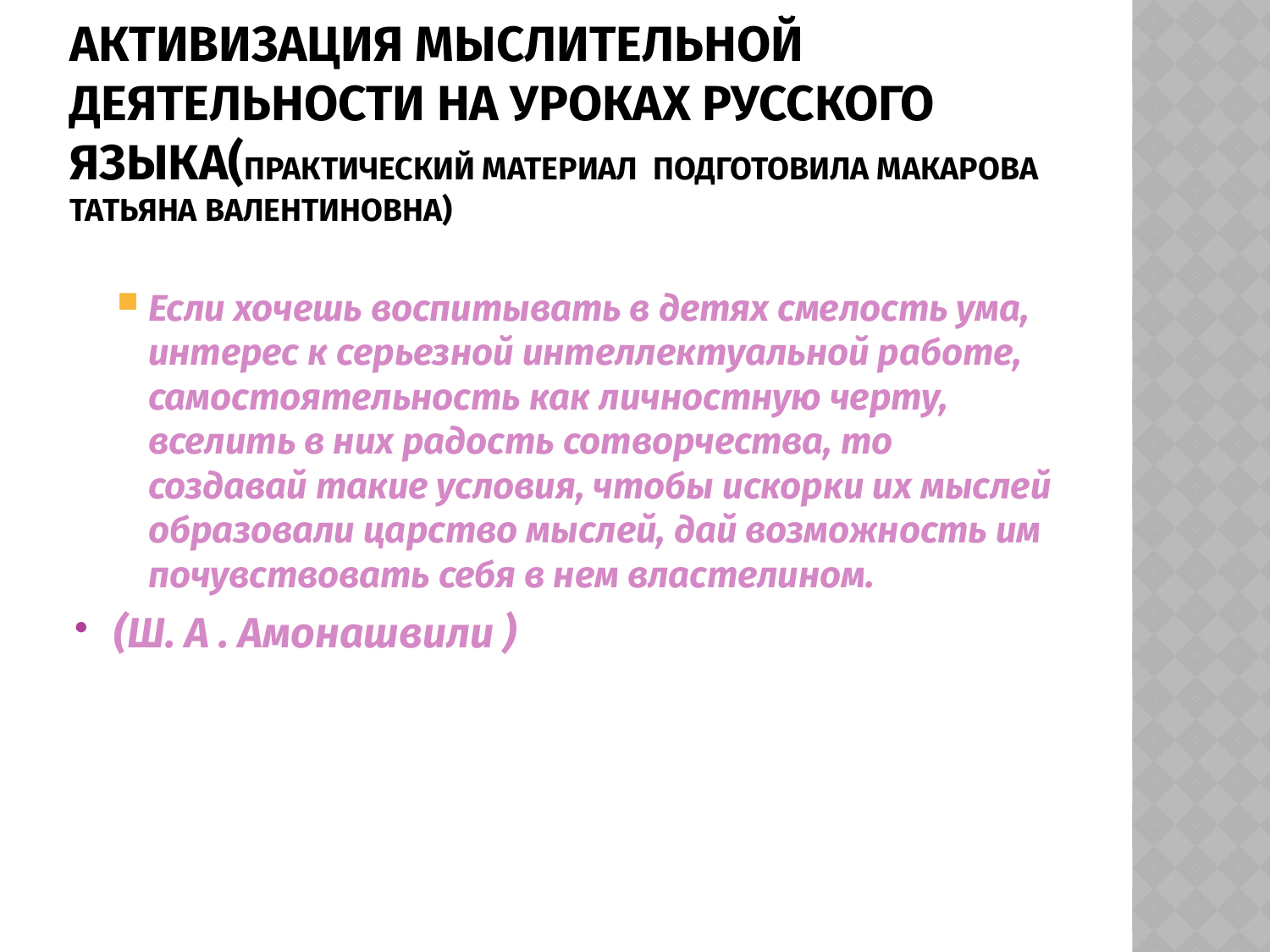

# Активизация мыслительной деятельности на уроках русского языка(Практический материал  подготовила Макарова Татьяна Валентиновна)
Если хочешь воспитывать в детях смелость ума, интерес к серьезной интеллектуальной работе, самостоятельность как личностную черту, вселить в них радость сотворчества, то создавай такие условия, чтобы искорки их мыслей образовали царство мыслей, дай возможность им почувствовать себя в нем властелином.
(Ш. А . Амонашвили )